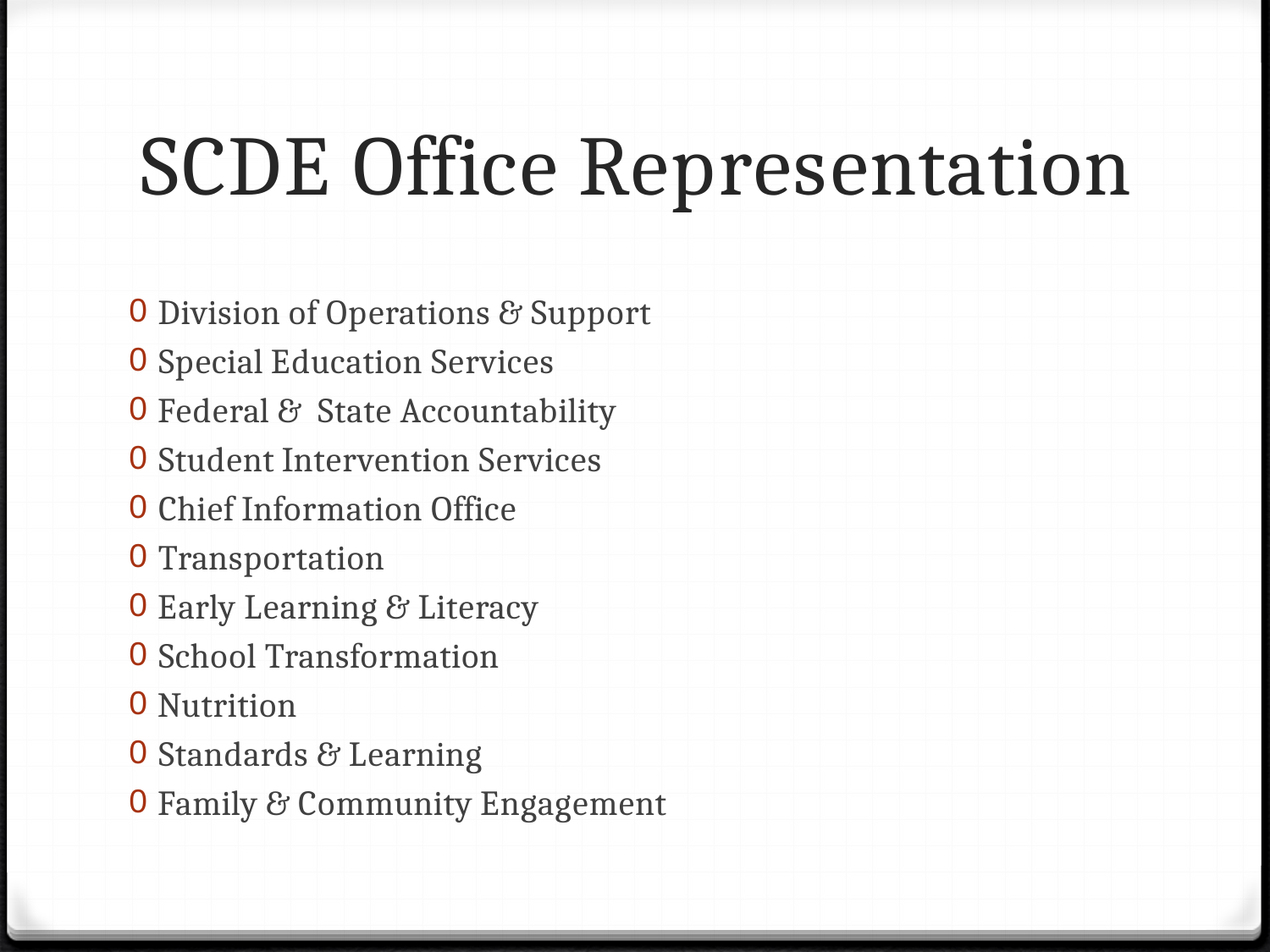

# SCDE Office Representation
Division of Operations & Support
Special Education Services
Federal &  State Accountability
Student Intervention Services
Chief Information Office
Transportation
Early Learning & Literacy
School Transformation
Nutrition
Standards & Learning
Family & Community Engagement